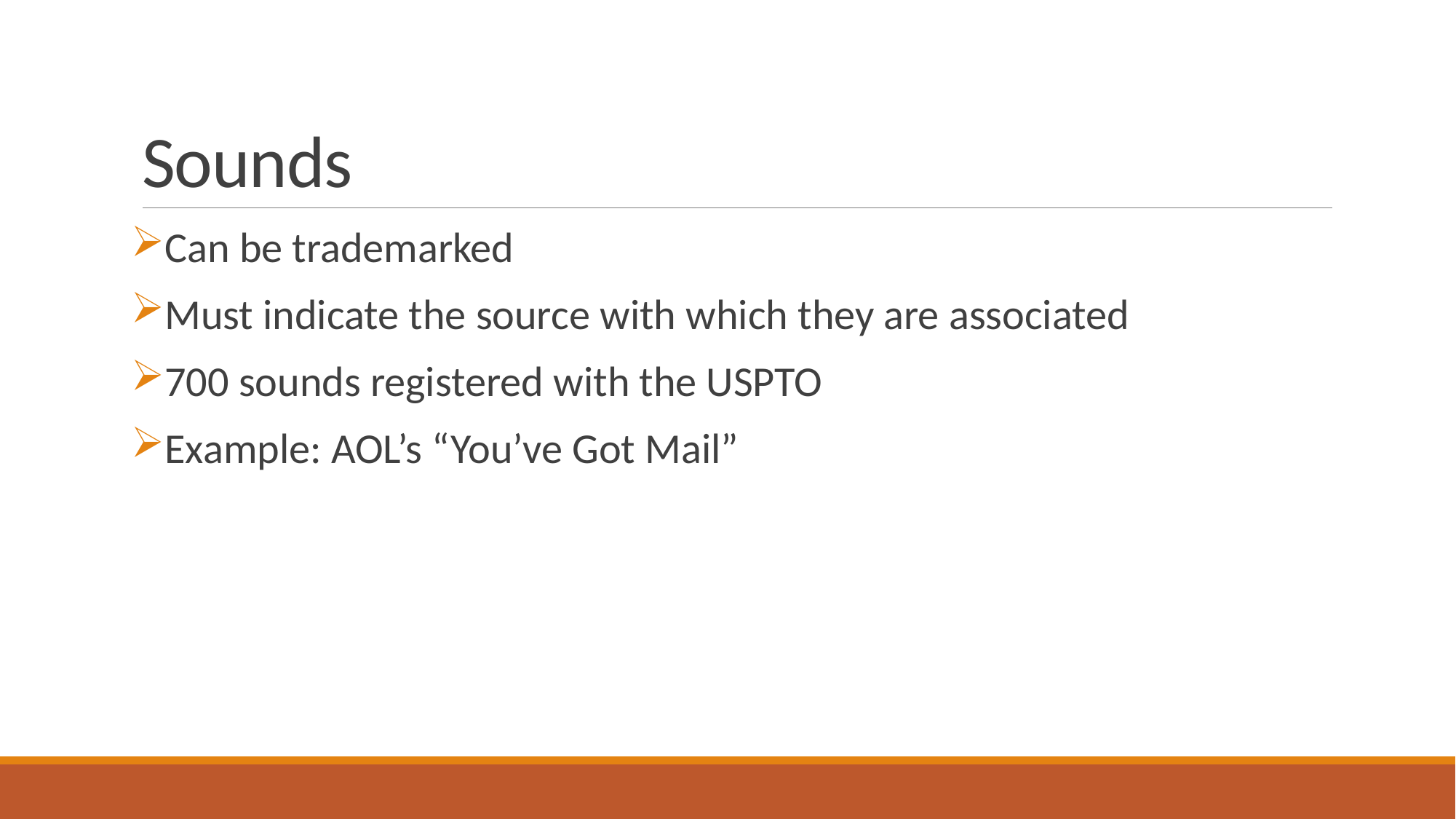

# Sounds
Can be trademarked
Must indicate the source with which they are associated
700 sounds registered with the USPTO
Example: AOL’s “You’ve Got Mail”